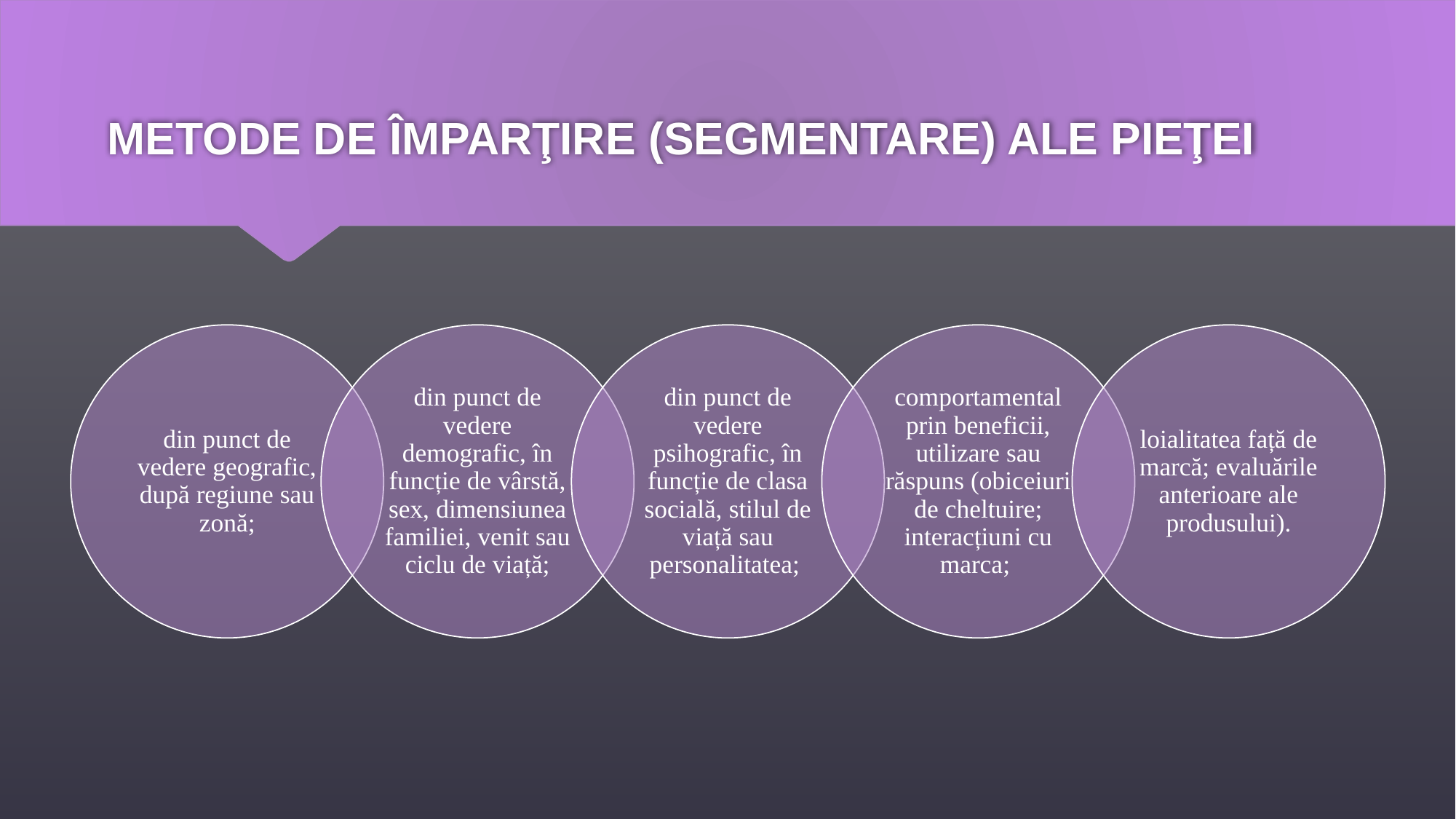

# METODE DE ÎMPARŢIRE (SEGMENTARE) ALE PIEŢEI
din punct de vedere geografic, după regiune sau zonă;
din punct de vedere demografic, în funcție de vârstă, sex, dimensiunea familiei, venit sau ciclu de viață;
din punct de vedere psihografic, în funcție de clasa socială, stilul de viață sau personalitatea;
comportamental prin beneficii, utilizare sau răspuns (obiceiuri de cheltuire; interacțiuni cu marca;
loialitatea față de marcă; evaluările anterioare ale produsului).